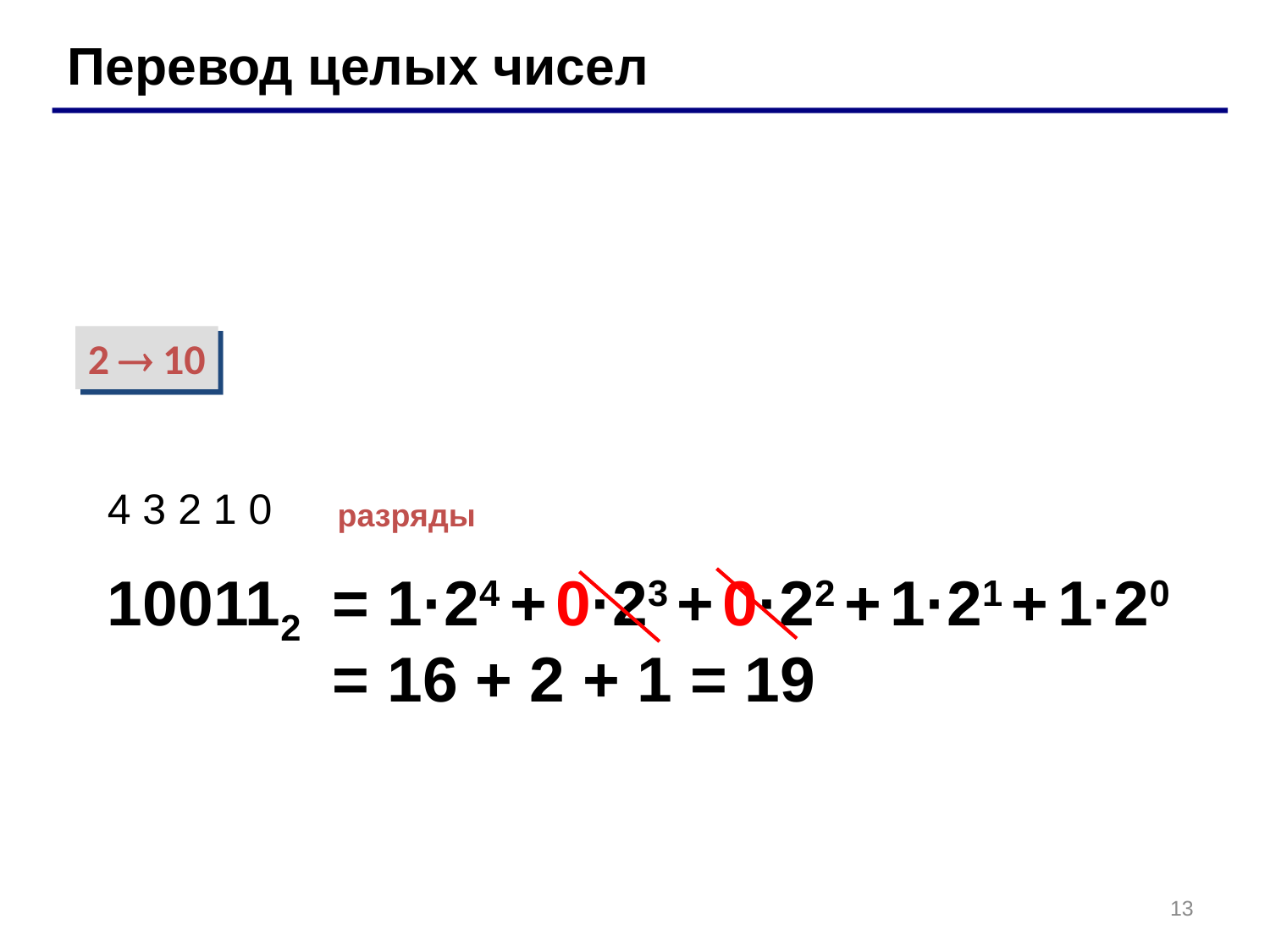

Перевод целых чисел

2 → 10
4 3 2 1 0
разряды
100112
= 1·24 + 0·23 + 0·22 + 1·21 + 1·20
= 16 + 2 + 1 = 19

13